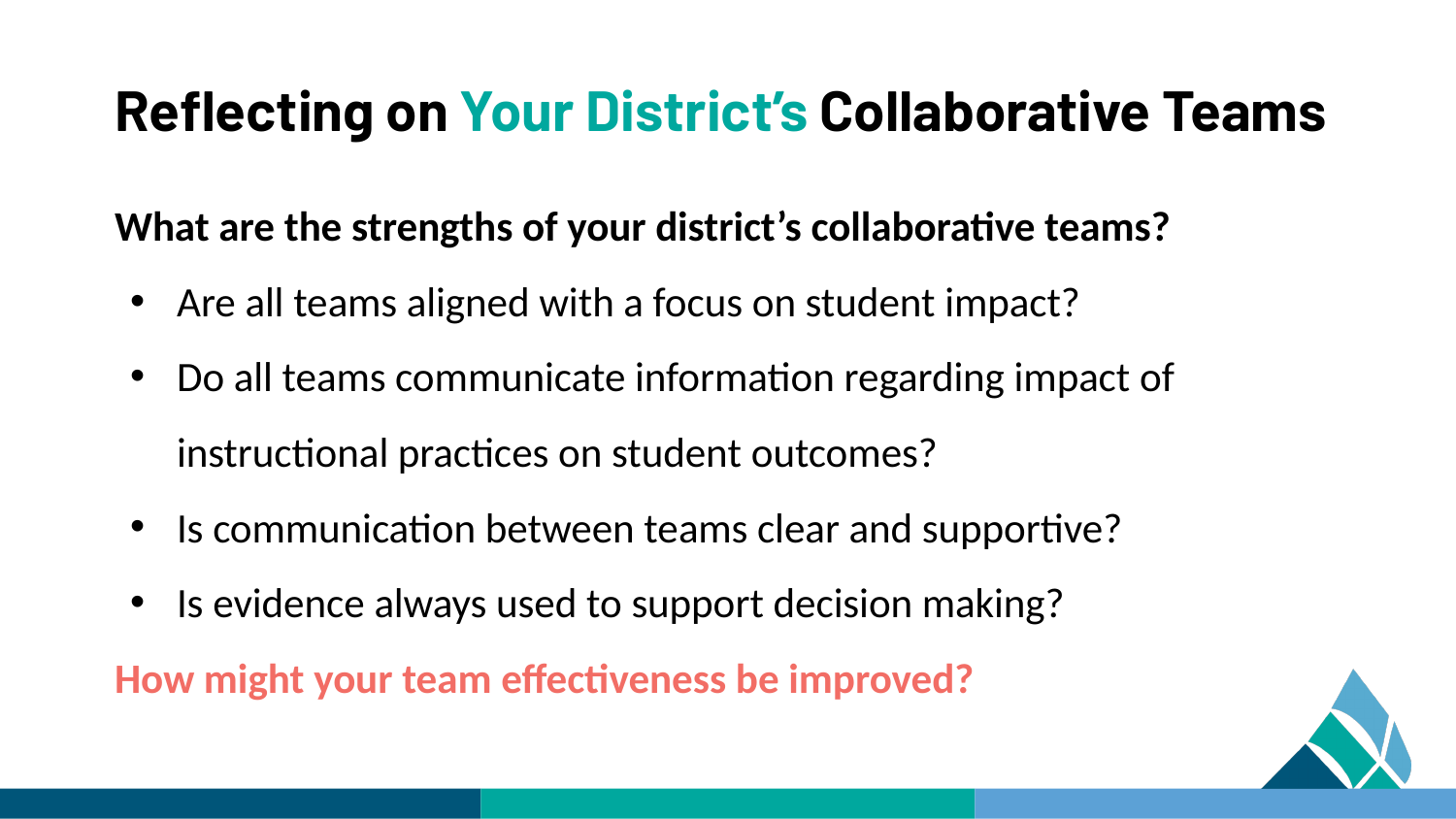

# Reflecting on Your District’s Collaborative Teams
What are the strengths of your district’s collaborative teams?
Are all teams aligned with a focus on student impact?
Do all teams communicate information regarding impact of instructional practices on student outcomes?
Is communication between teams clear and supportive?
Is evidence always used to support decision making?
How might your team effectiveness be improved?